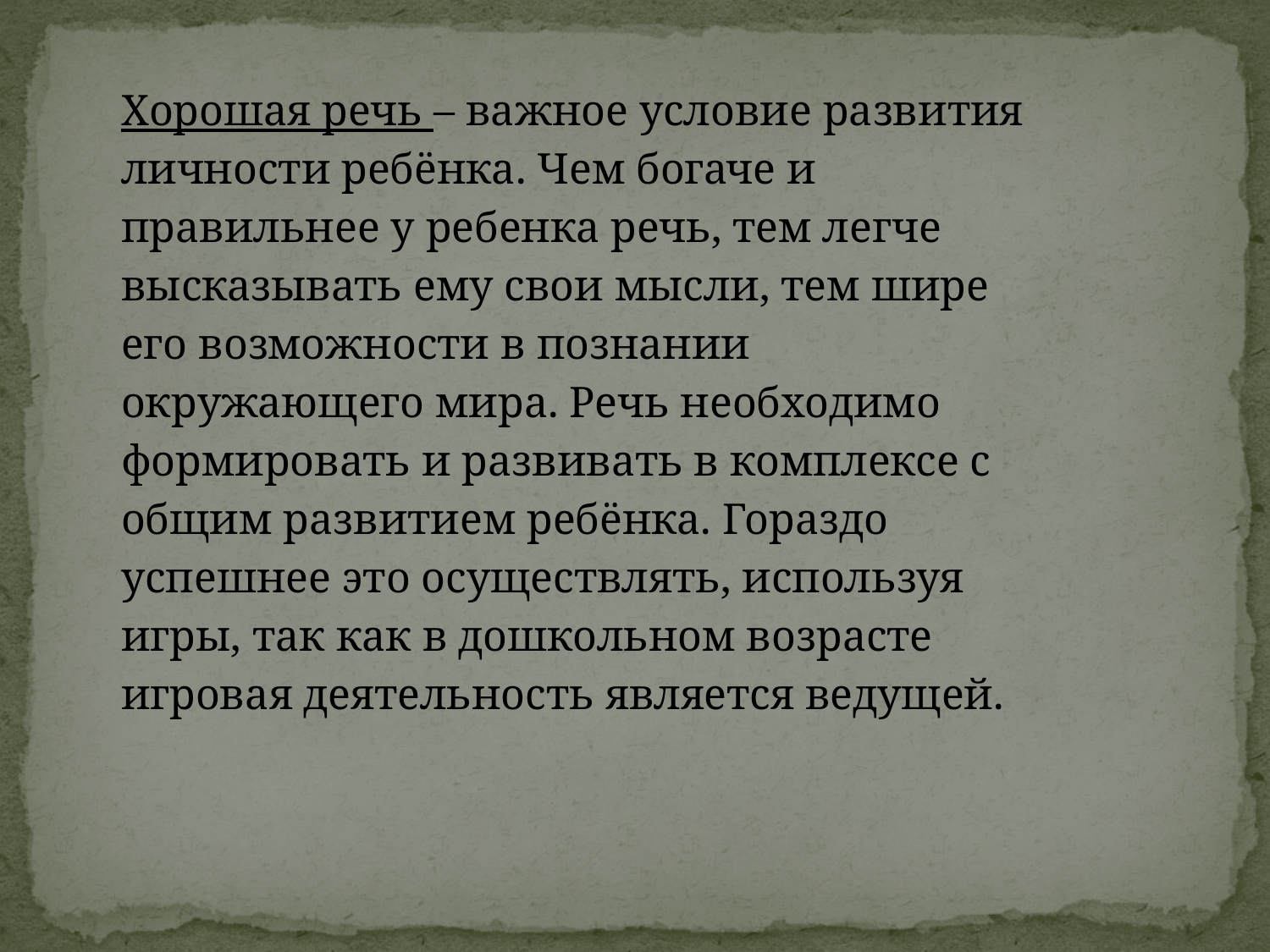

Хорошая речь – важное условие развития личности ребёнка. Чем богаче и правильнее у ребенка речь, тем легче высказывать ему свои мысли, тем шире его возможности в познании окружающего мира. Речь необходимо формировать и развивать в комплексе с общим развитием ребёнка. Гораздо успешнее это осуществлять, используя игры, так как в дошкольном возрасте игровая деятельность является ведущей.